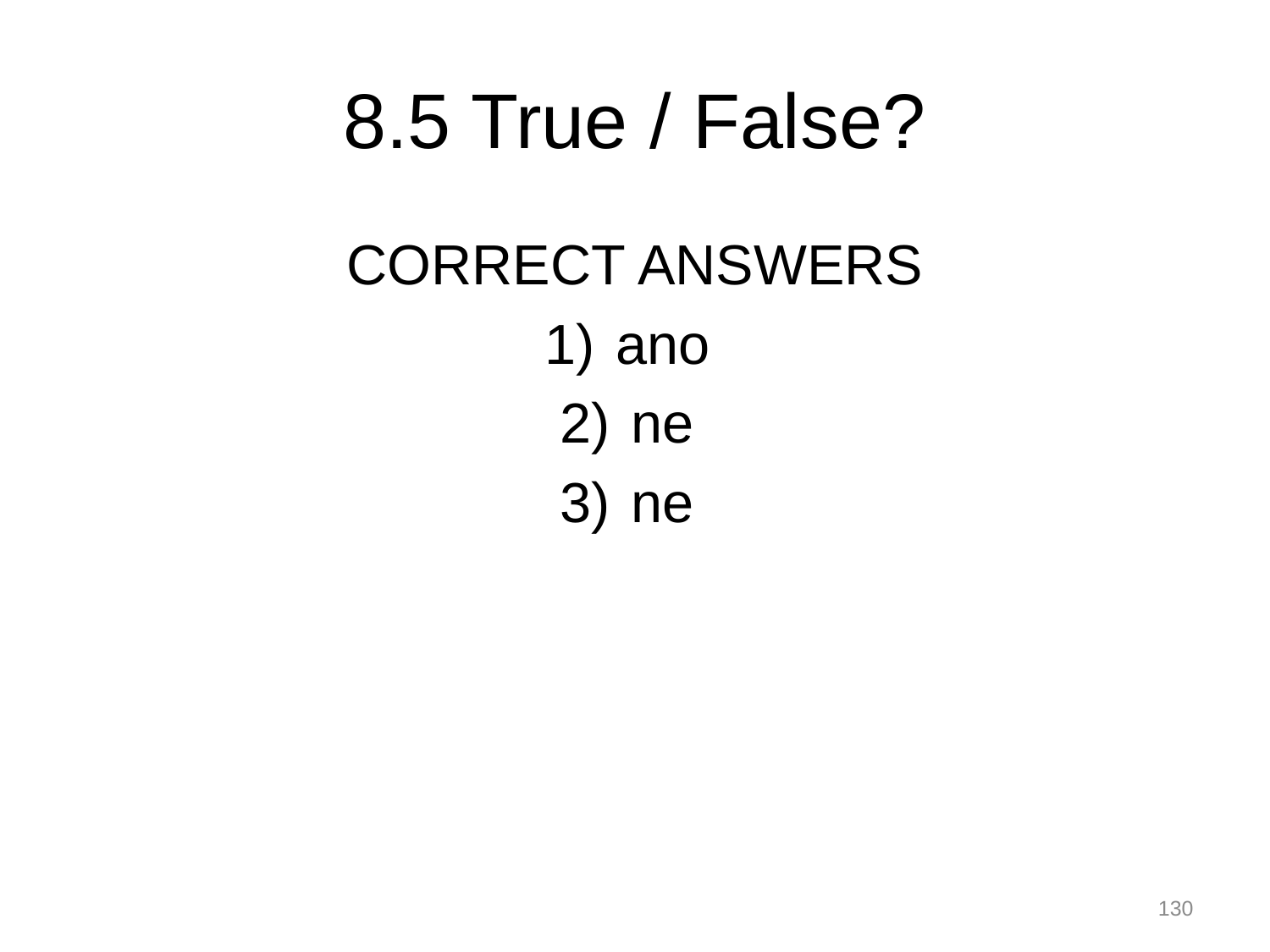

# 8.5 True / False?
CORRECT ANSWERS
ano
ne
ne

130